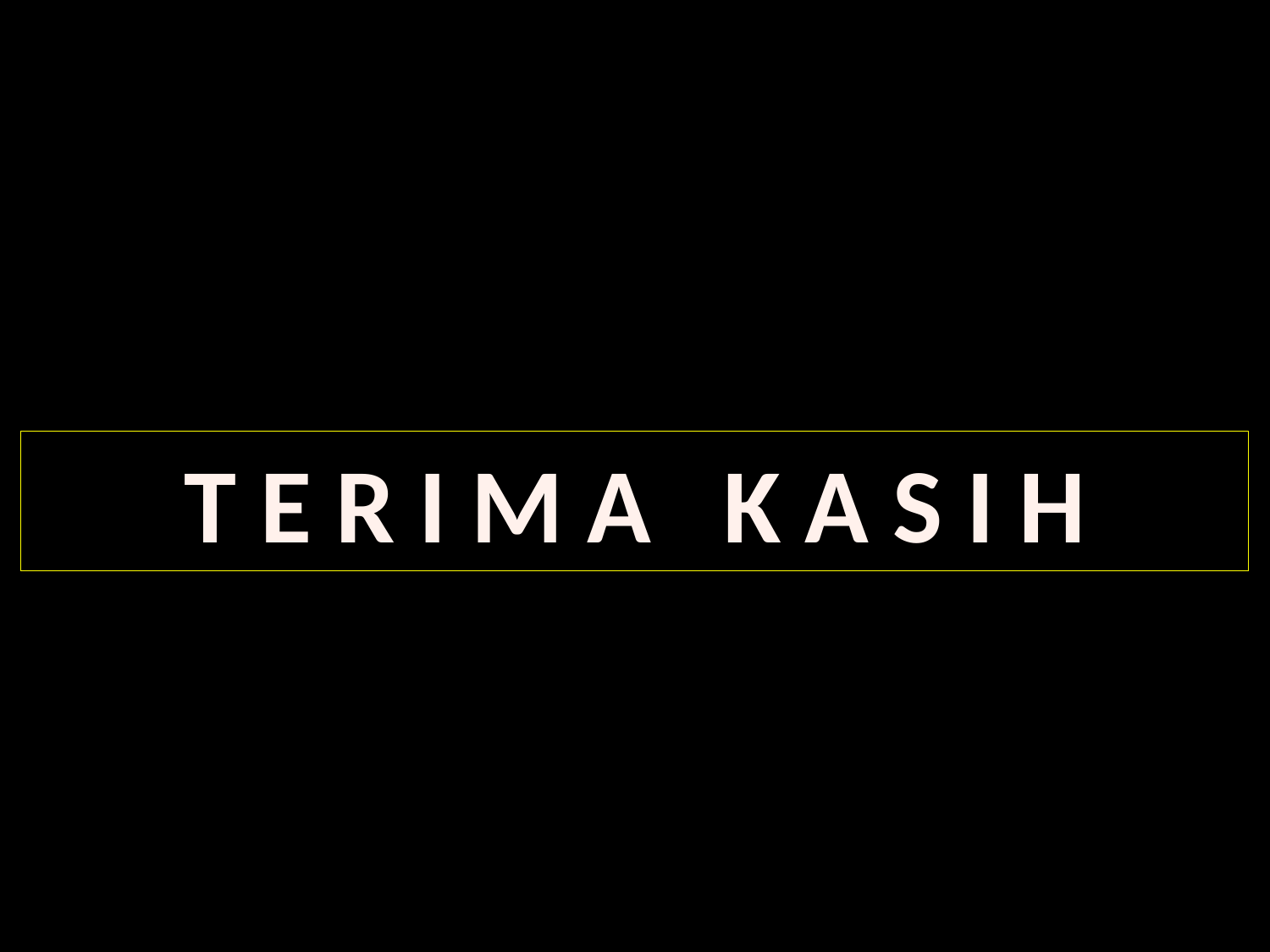

T E R I M A   K A S I H